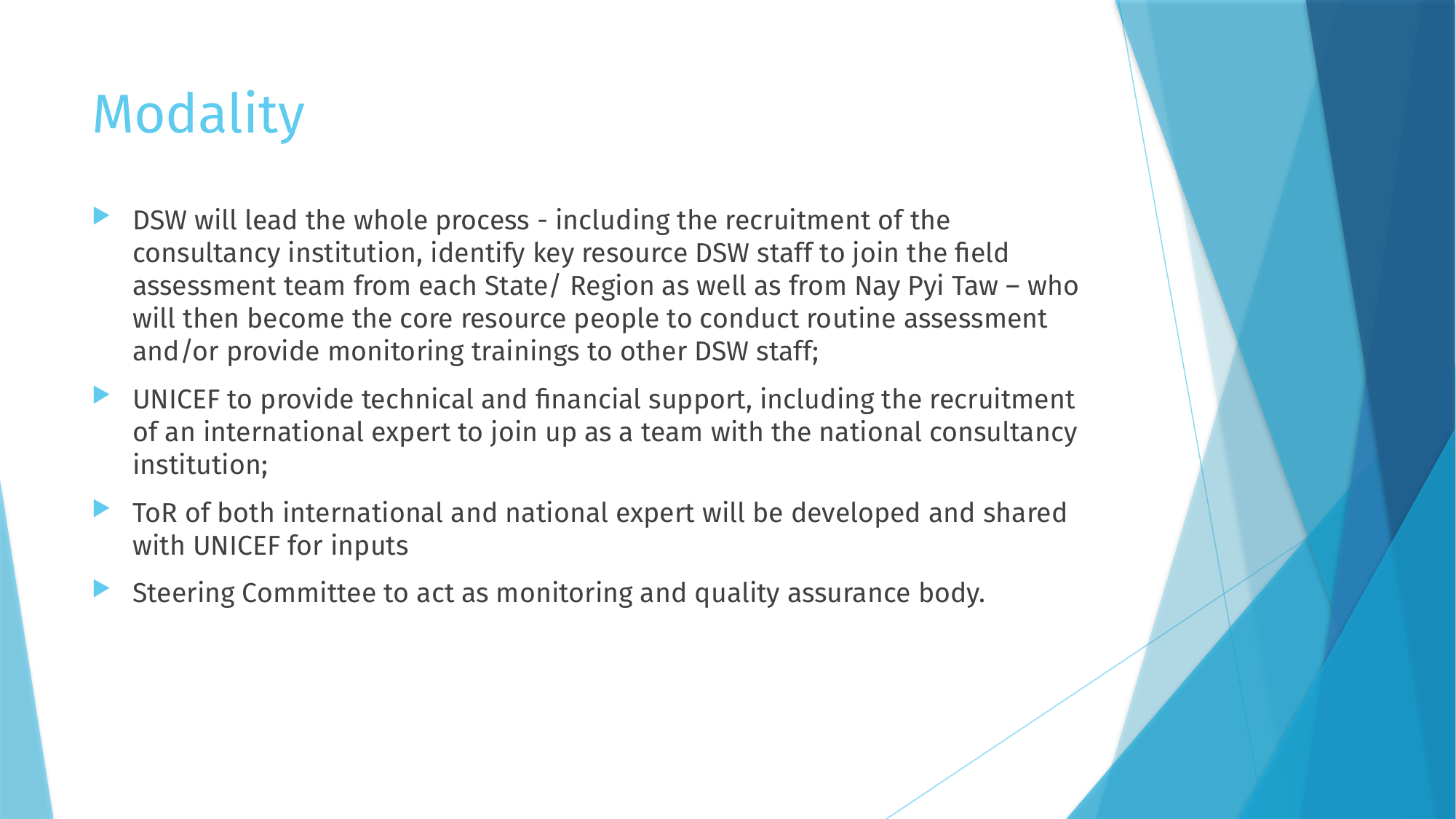

# Modality
DSW will lead the whole process - including the recruitment of the consultancy institution, identify key resource DSW staff to join the field assessment team from each State/ Region as well as from Nay Pyi Taw – who will then become the core resource people to conduct routine assessment and/or provide monitoring trainings to other DSW staff;
UNICEF to provide technical and financial support, including the recruitment of an international expert to join up as a team with the national consultancy institution;
ToR of both international and national expert will be developed and shared with UNICEF for inputs
Steering Committee to act as monitoring and quality assurance body.